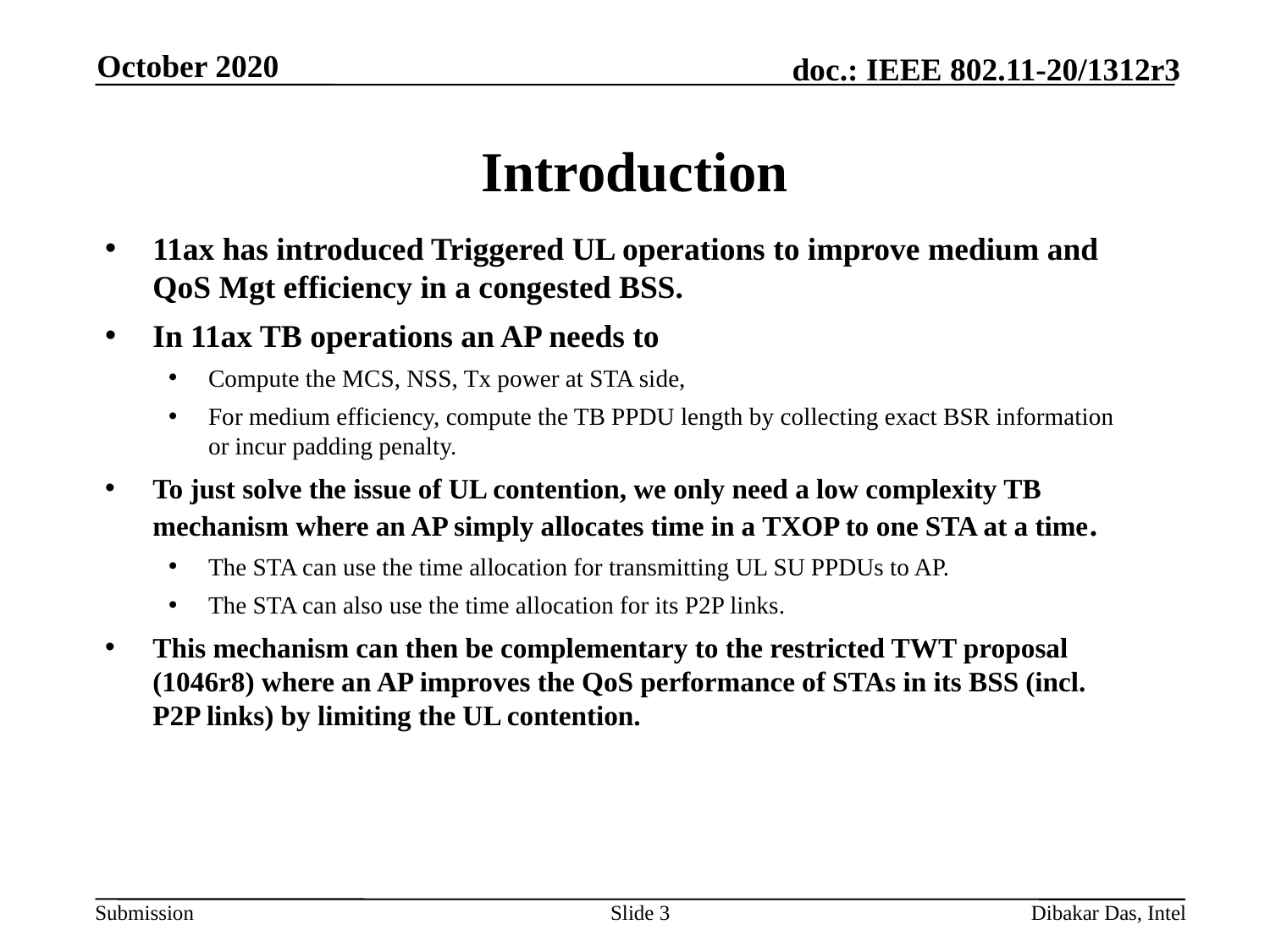

October 2020
# Introduction
11ax has introduced Triggered UL operations to improve medium and QoS Mgt efficiency in a congested BSS.
In 11ax TB operations an AP needs to
Compute the MCS, NSS, Tx power at STA side,
For medium efficiency, compute the TB PPDU length by collecting exact BSR information or incur padding penalty.
To just solve the issue of UL contention, we only need a low complexity TB mechanism where an AP simply allocates time in a TXOP to one STA at a time.
The STA can use the time allocation for transmitting UL SU PPDUs to AP.
The STA can also use the time allocation for its P2P links.
This mechanism can then be complementary to the restricted TWT proposal (1046r8) where an AP improves the QoS performance of STAs in its BSS (incl. P2P links) by limiting the UL contention.

Slide 3
Dibakar Das, Intel